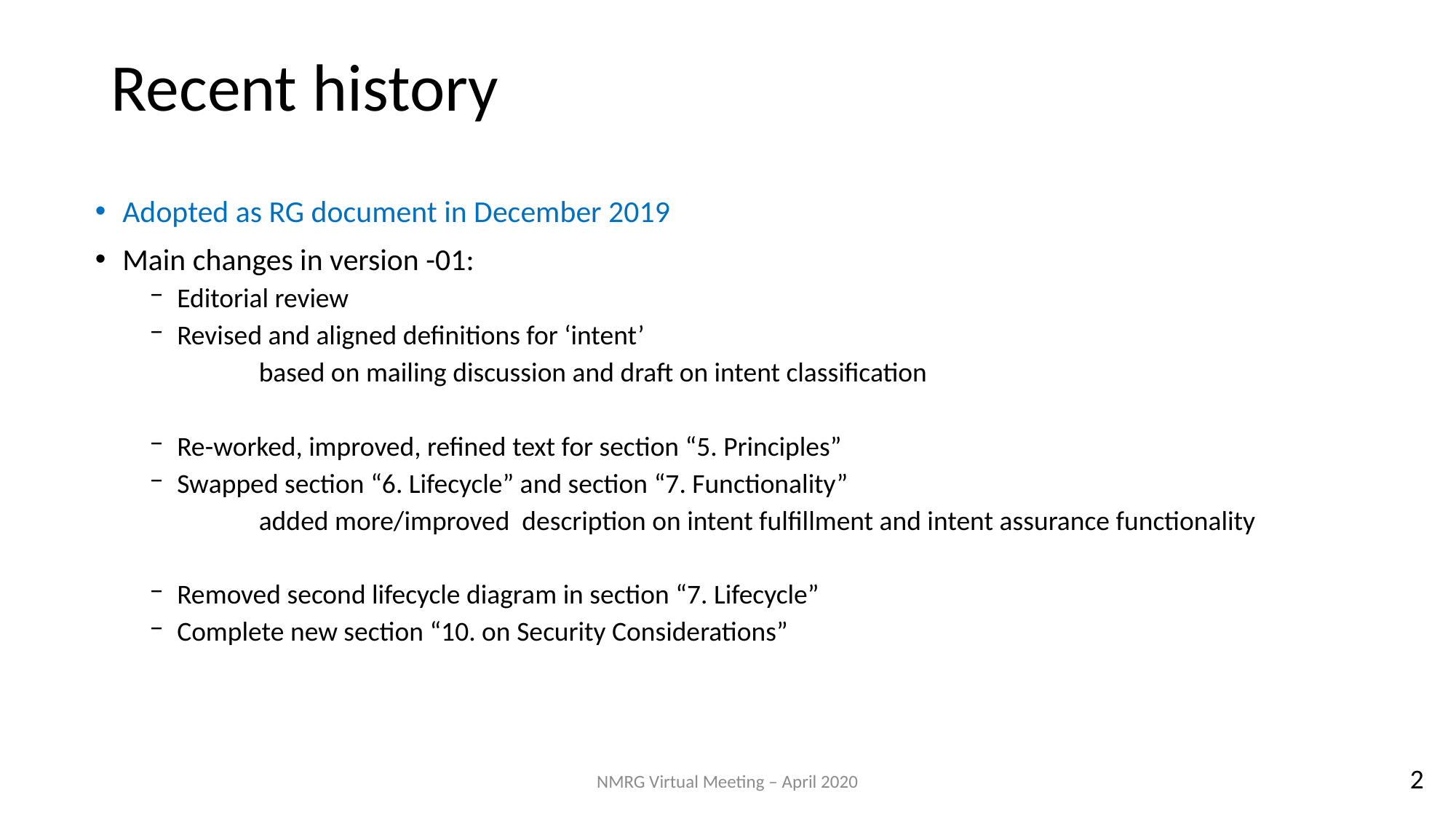

# Recent history
Adopted as RG document in December 2019
Main changes in version -01:
Editorial review
Revised and aligned definitions for ‘intent’
	based on mailing discussion and draft on intent classification

Re-worked, improved, refined text for section “5. Principles”
Swapped section “6. Lifecycle” and section “7. Functionality”
	added more/improved  description on intent fulfillment and intent assurance functionality

Removed second lifecycle diagram in section “7. Lifecycle”
Complete new section “10. on Security Considerations”
2
NMRG Virtual Meeting – April 2020